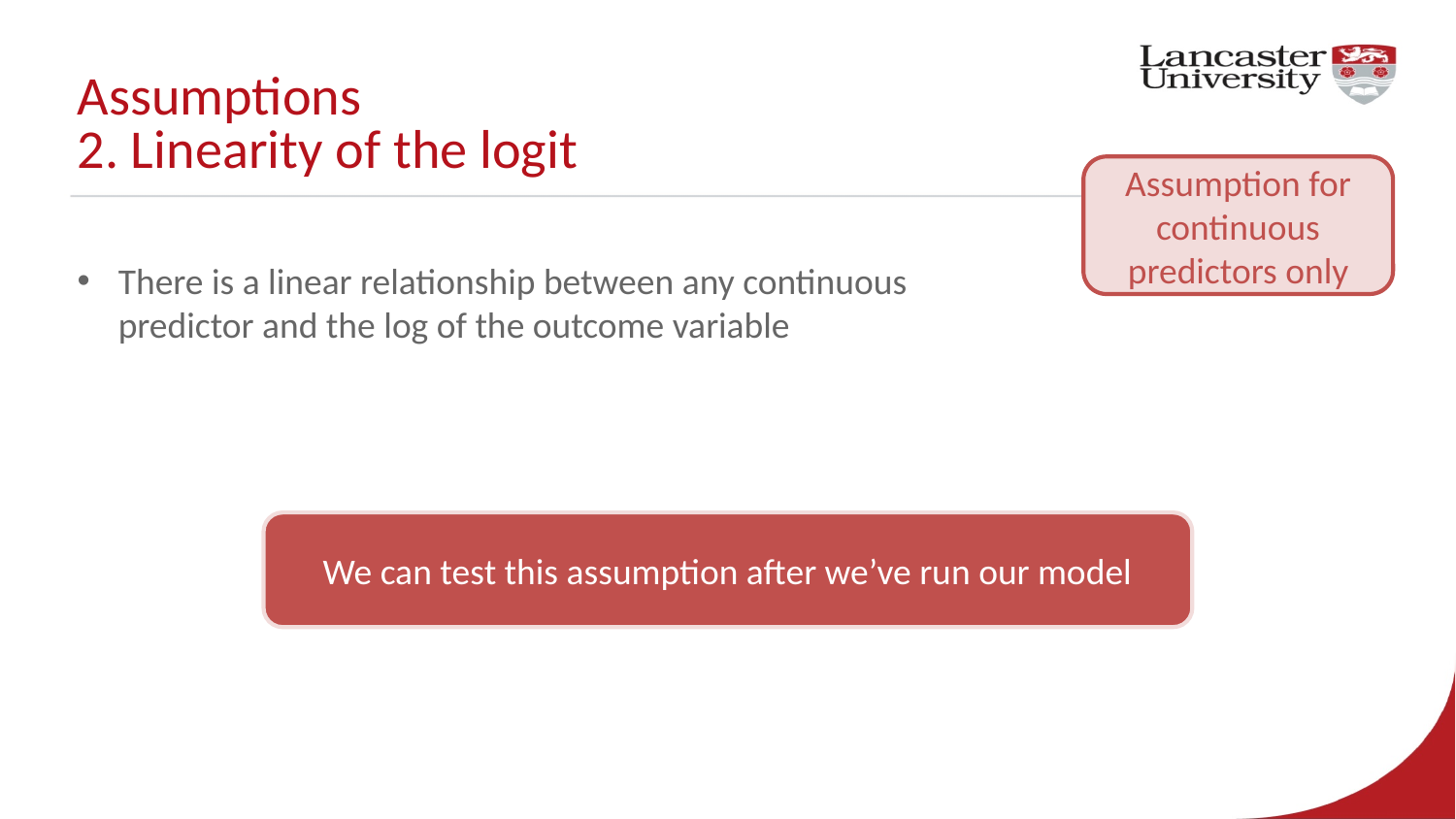

# Assumptions 2. Linearity of the logit
Assumption for continuous predictors only
There is a linear relationship between any continuous predictor and the log of the outcome variable
We can test this assumption after we’ve run our model